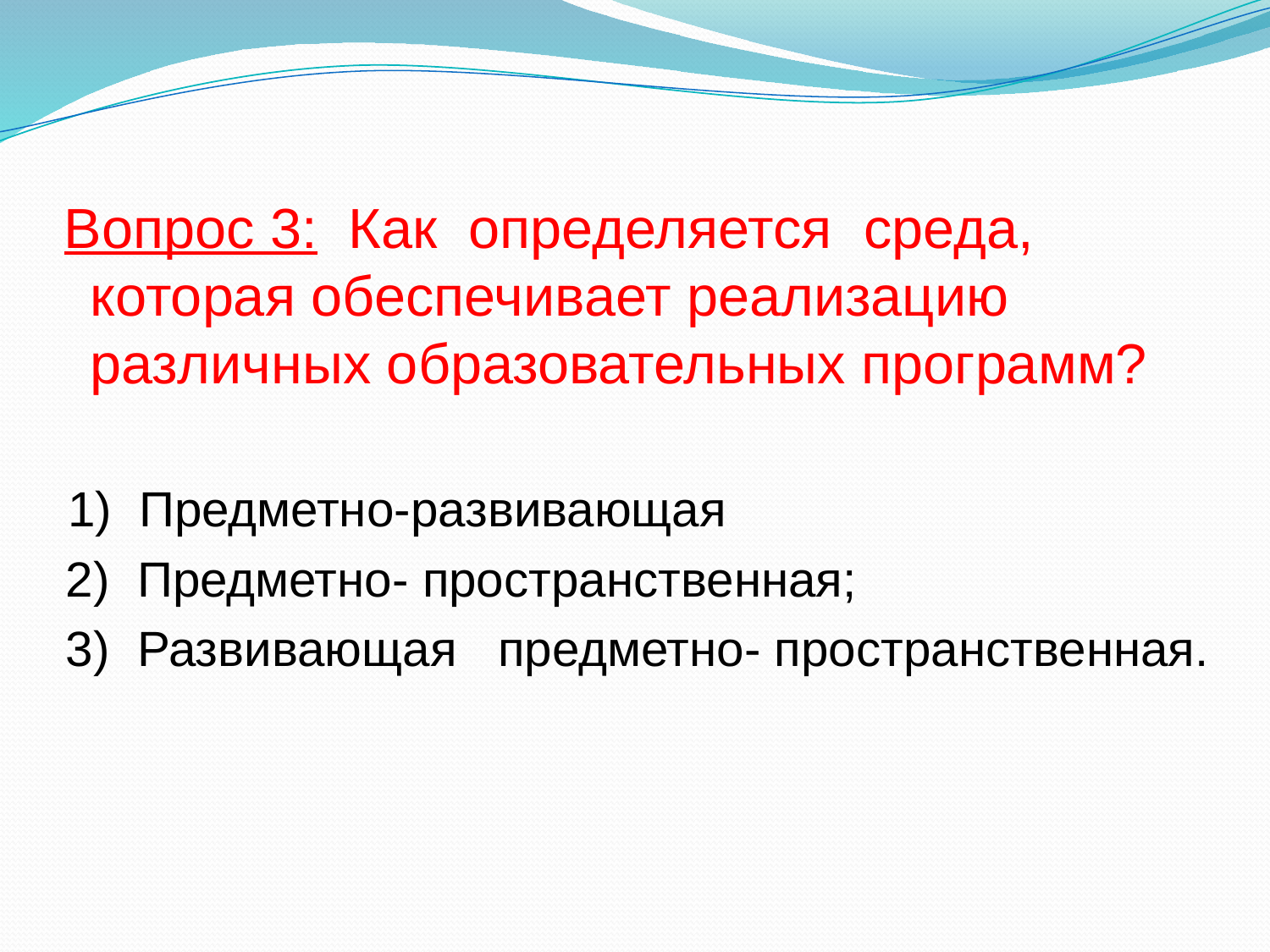

#

 Вопрос 3:  Как  определяется  среда, которая обеспечивает реализацию различных образовательных программ?

 1)  Предметно-развивающая
 2)  Предметно- пространственная;
 3)  Развивающая   предметно- пространственная.